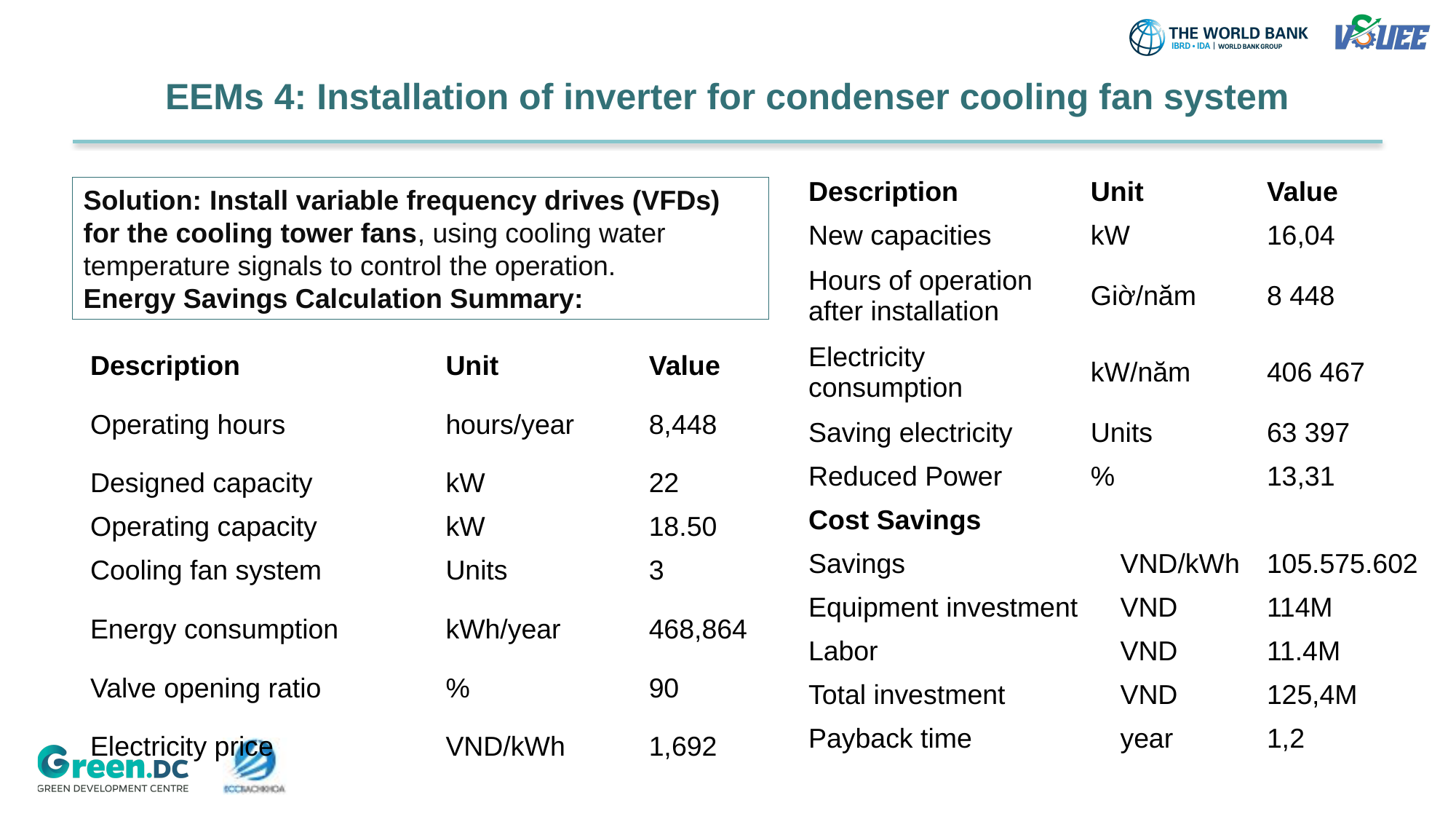

# EEMs 4: Installation of inverter for condenser cooling fan system
| Description | Unit | Unit | Value |
| --- | --- | --- | --- |
| New capacities | kW | kW | 16,04 |
| Hours of operation after installation | Giờ/năm | Giờ/năm | 8 448 |
| Electricity consumption | kW/năm | kW/năm | 406 467 |
| Saving electricity | Units | Units | 63 397 |
| Reduced Power | % | % | 13,31 |
| Cost Savings |  |  |  |
| Savings |  | VND/kWh | 105.575.602 |
| Equipment investment |  | VND | 114M |
| Labor |  | VND | 11.4M |
| Total investment |  | VND | 125,4M |
| Payback time |  | year | 1,2 |
Solution: Install variable frequency drives (VFDs) for the cooling tower fans, using cooling water temperature signals to control the operation.
Energy Savings Calculation Summary:
| Description | Unit | Value |
| --- | --- | --- |
| Operating hours | hours/year | 8,448 |
| Designed capacity | kW | 22 |
| Operating capacity | kW | 18.50 |
| Cooling fan system | Units | 3 |
| Energy consumption | kWh/year | 468,864 |
| Valve opening ratio | % | 90 |
| Electricity price | VND/kWh | 1,692 |